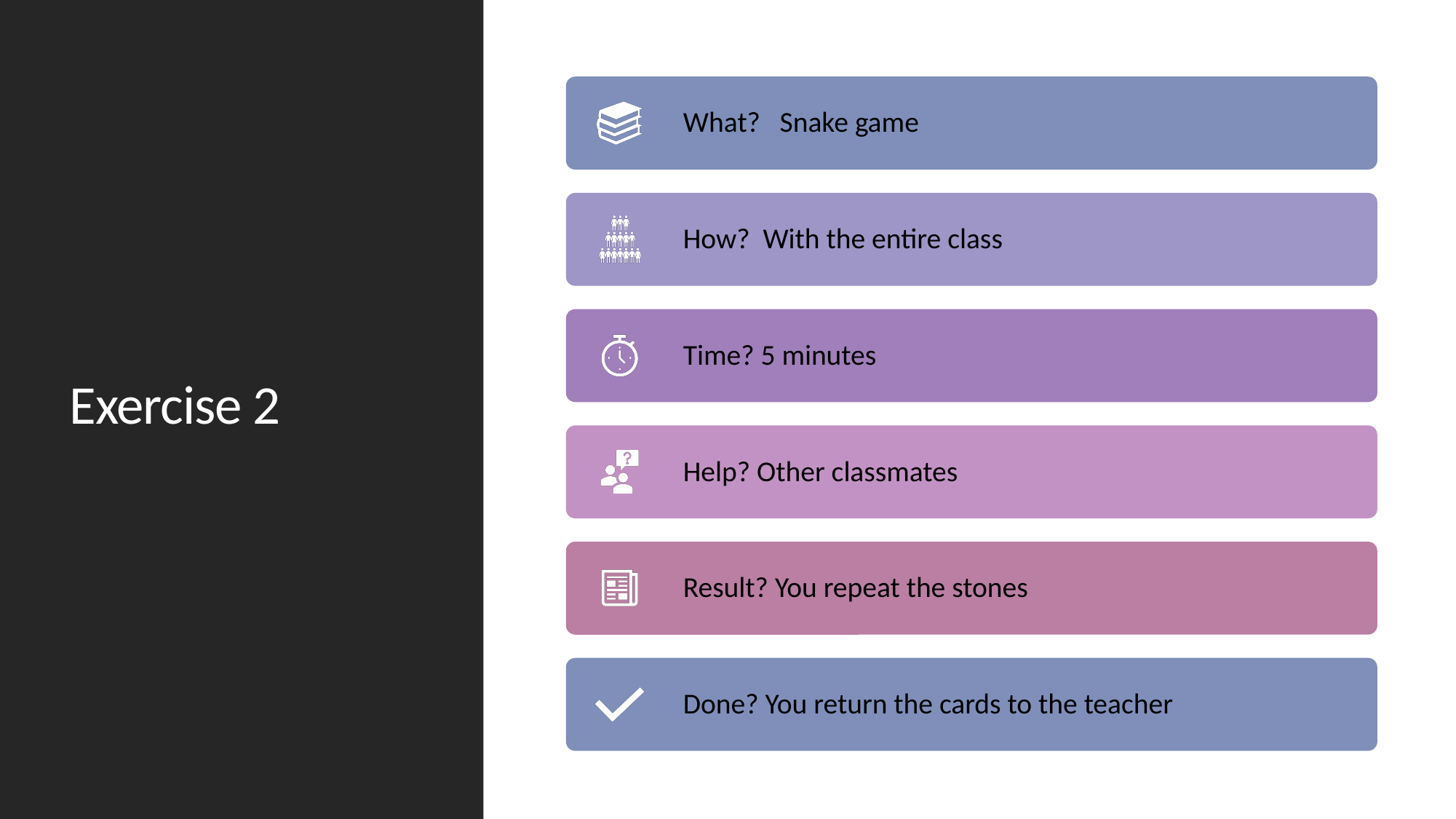

# Exercise 2
What?   Snake game
How?  With the entire class
Time? 5 minutes
Help? Other classmates
Result? You repeat the stones
Done? You return the cards to the teacher